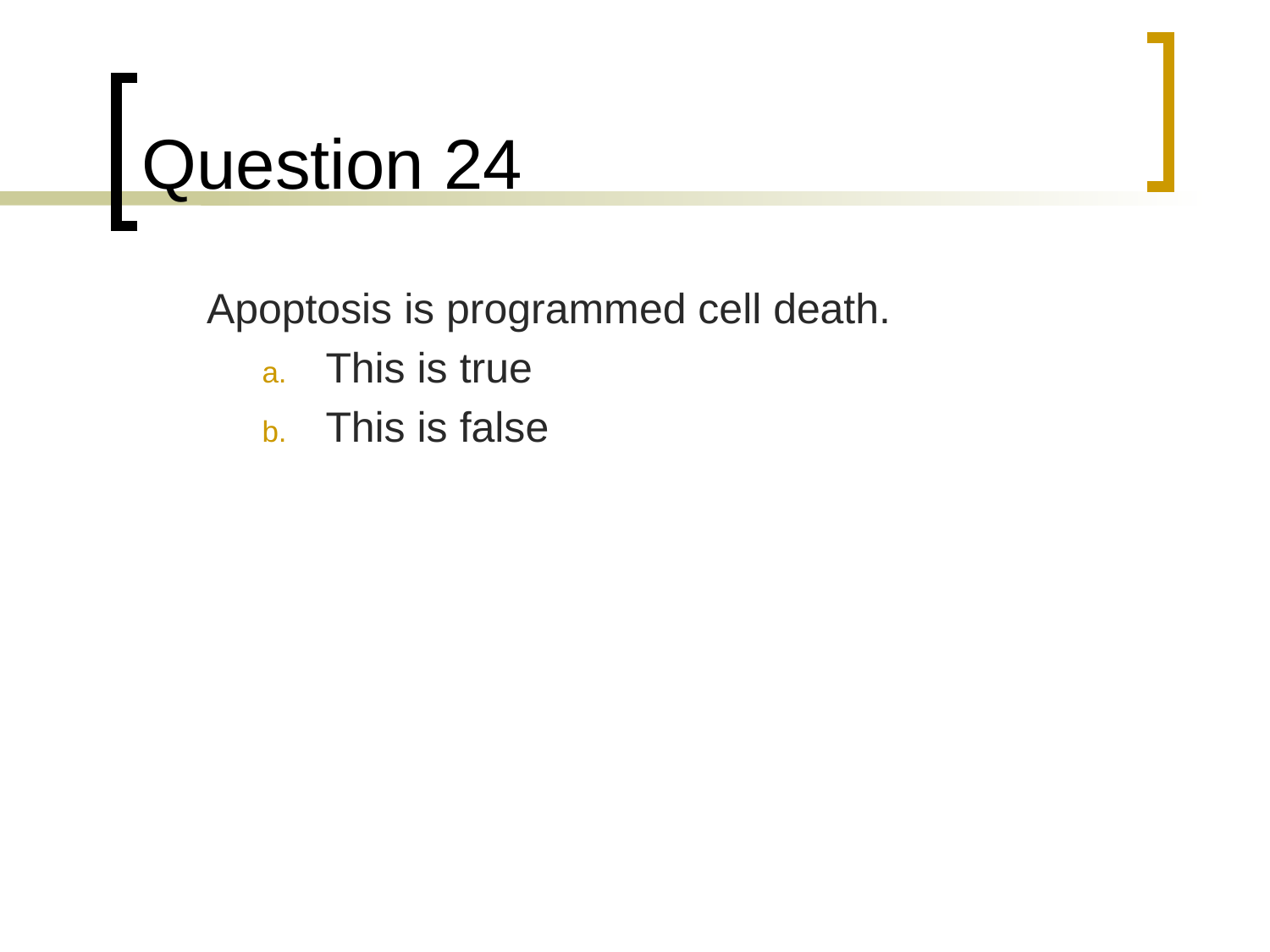

# Question 24
	Apoptosis is programmed cell death.
This is true
This is false